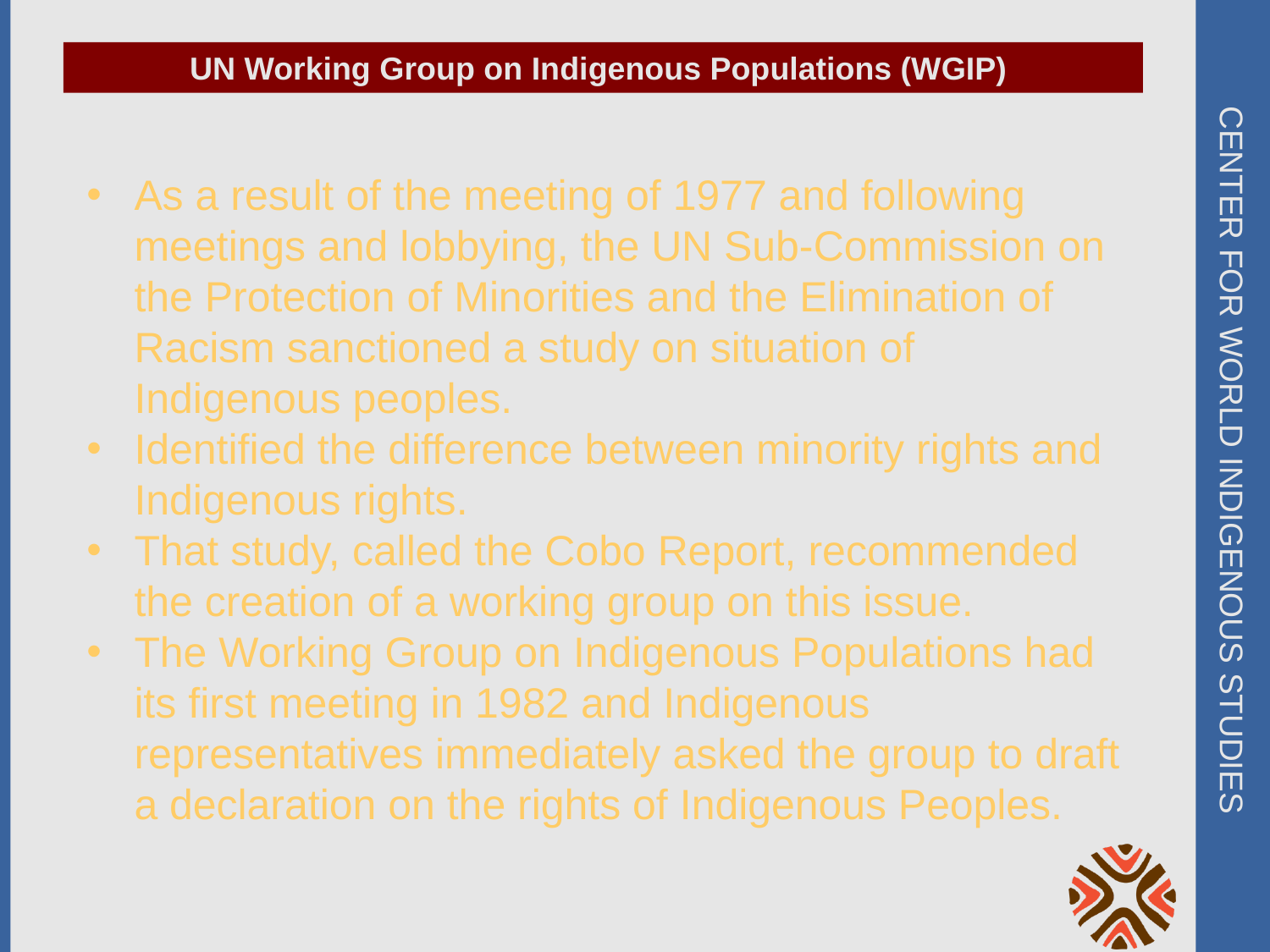

UN Working Group on Indigenous Populations (WGIP)
# Center for world indigenous studies
As a result of the meeting of 1977 and following meetings and lobbying, the UN Sub-Commission on the Protection of Minorities and the Elimination of Racism sanctioned a study on situation of Indigenous peoples.
Identified the difference between minority rights and Indigenous rights.
That study, called the Cobo Report, recommended the creation of a working group on this issue.
The Working Group on Indigenous Populations had its first meeting in 1982 and Indigenous representatives immediately asked the group to draft a declaration on the rights of Indigenous Peoples.